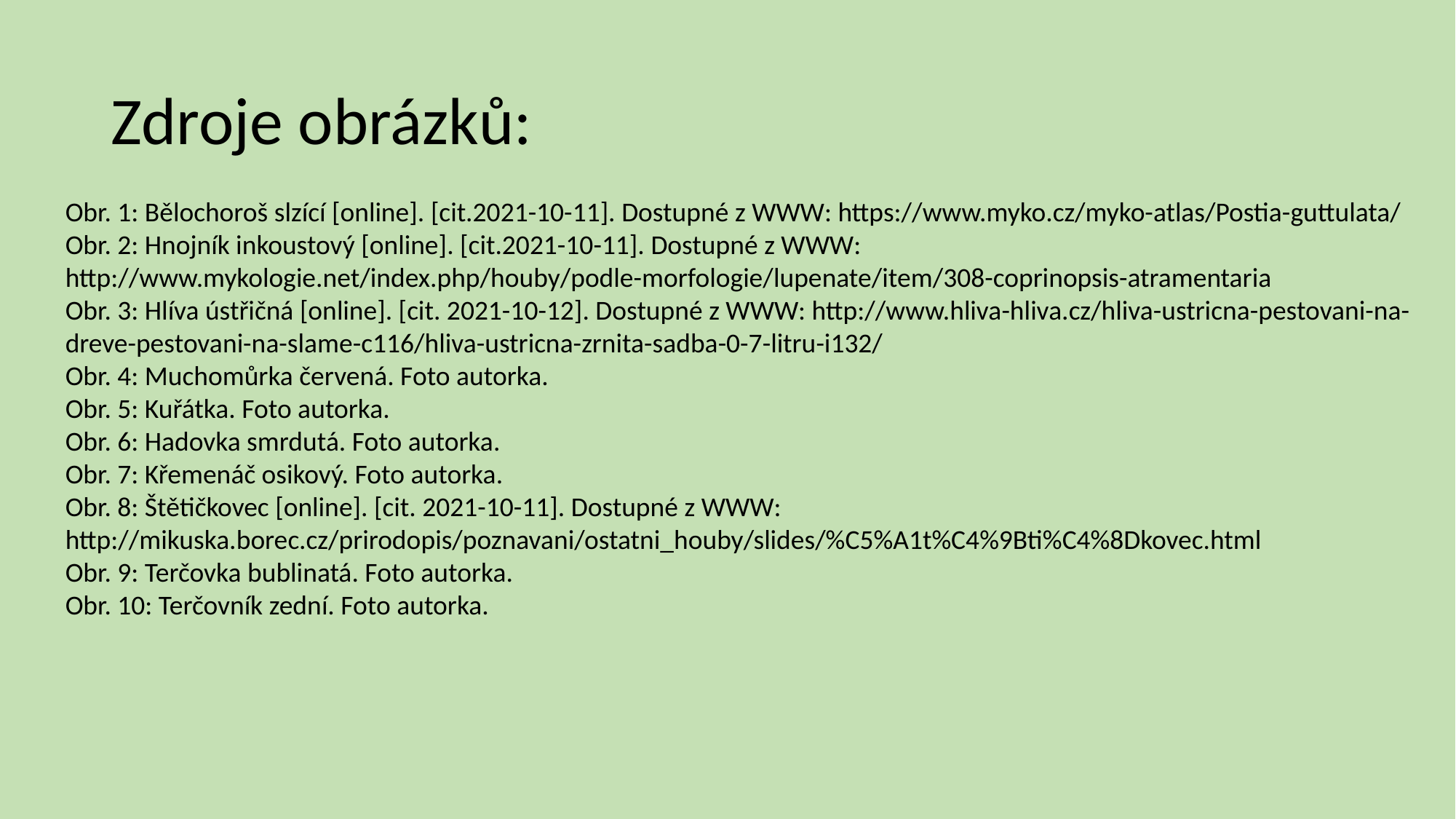

# Zdroje obrázků:
Obr. 1: Bělochoroš slzící [online]. [cit.2021-10-11]. Dostupné z WWW: https://www.myko.cz/myko-atlas/Postia-guttulata/
Obr. 2: Hnojník inkoustový [online]. [cit.2021-10-11]. Dostupné z WWW: http://www.mykologie.net/index.php/houby/podle-morfologie/lupenate/item/308-coprinopsis-atramentaria
Obr. 3: Hlíva ústřičná [online]. [cit. 2021-10-12]. Dostupné z WWW: http://www.hliva-hliva.cz/hliva-ustricna-pestovani-na-dreve-pestovani-na-slame-c116/hliva-ustricna-zrnita-sadba-0-7-litru-i132/
Obr. 4: Muchomůrka červená. Foto autorka.
Obr. 5: Kuřátka. Foto autorka.
Obr. 6: Hadovka smrdutá. Foto autorka.
Obr. 7: Křemenáč osikový. Foto autorka.
Obr. 8: Štětičkovec [online]. [cit. 2021-10-11]. Dostupné z WWW: http://mikuska.borec.cz/prirodopis/poznavani/ostatni_houby/slides/%C5%A1t%C4%9Bti%C4%8Dkovec.html
Obr. 9: Terčovka bublinatá. Foto autorka.
Obr. 10: Terčovník zední. Foto autorka.